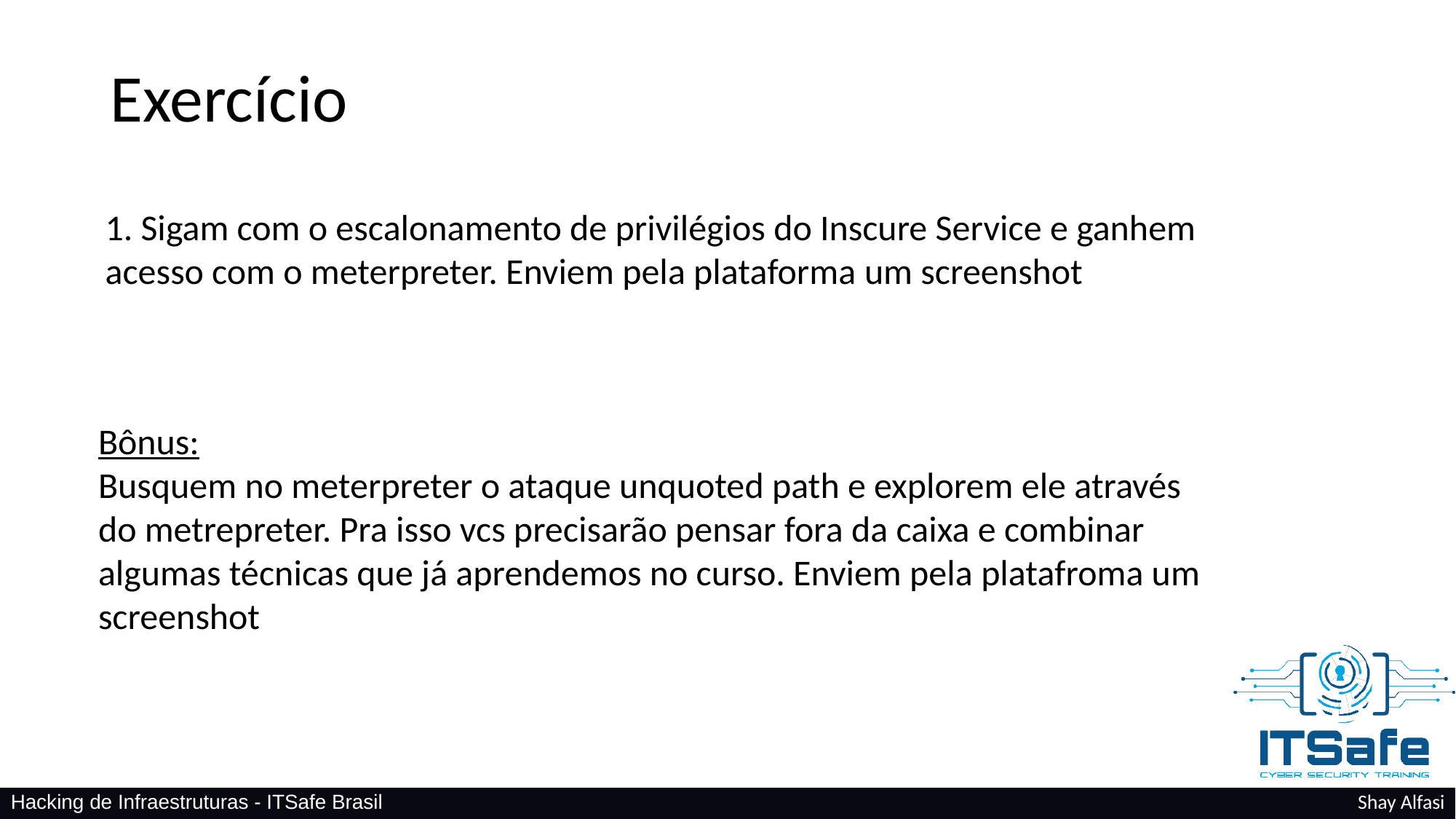

Exercício
1. Sigam com o escalonamento de privilégios do Inscure Service e ganhem acesso com o meterpreter. Enviem pela plataforma um screenshot
Bônus:
Busquem no meterpreter o ataque unquoted path e explorem ele através do metrepreter. Pra isso vcs precisarão pensar fora da caixa e combinar algumas técnicas que já aprendemos no curso. Enviem pela platafroma um screenshot